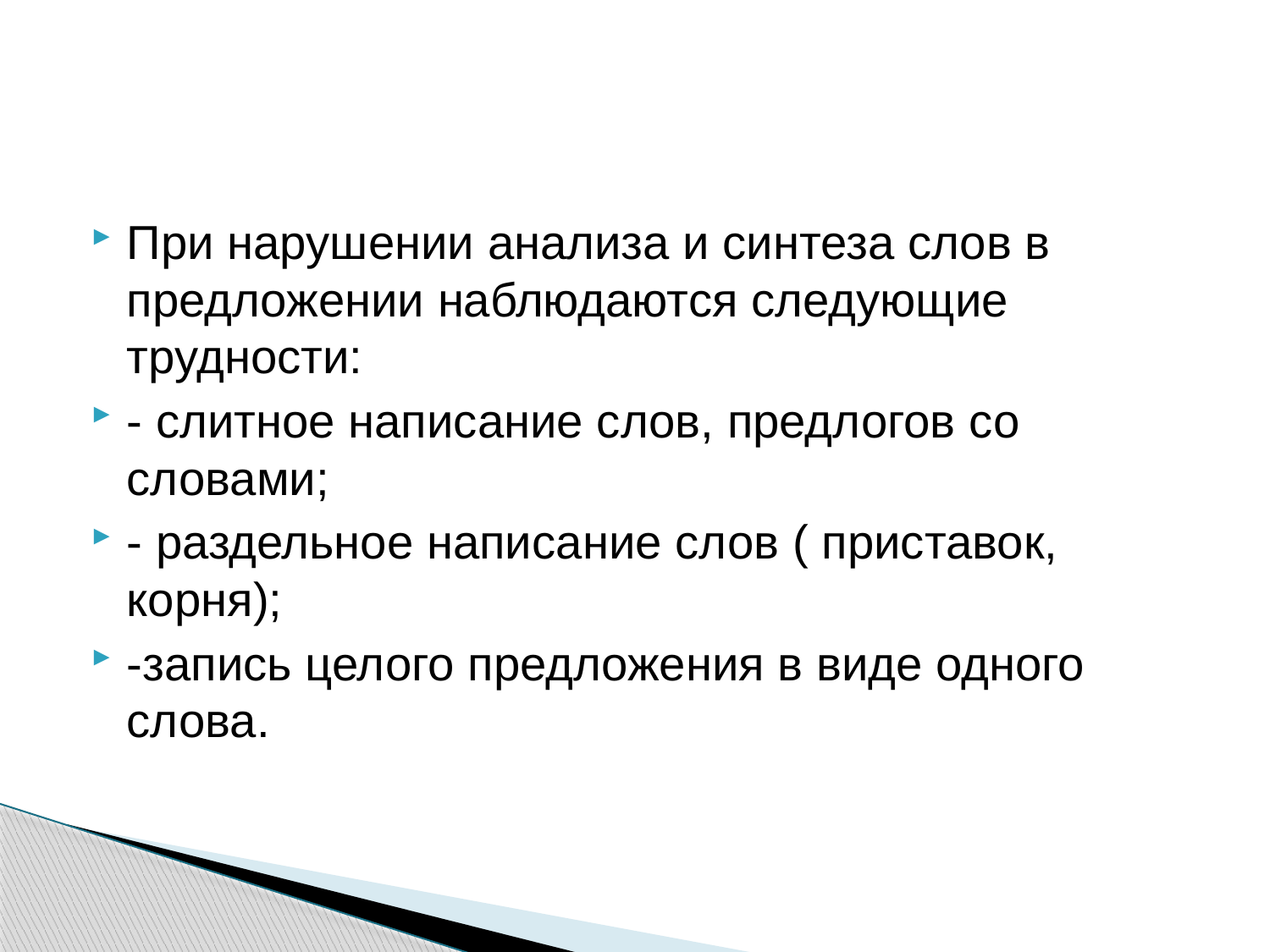

#
При нарушении анализа и синтеза слов в предложении наблюдаются следующие трудности:
- слитное написание слов, предлогов со словами;
- раздельное написание слов ( приставок, корня);
-запись целого предложения в виде одного слова.